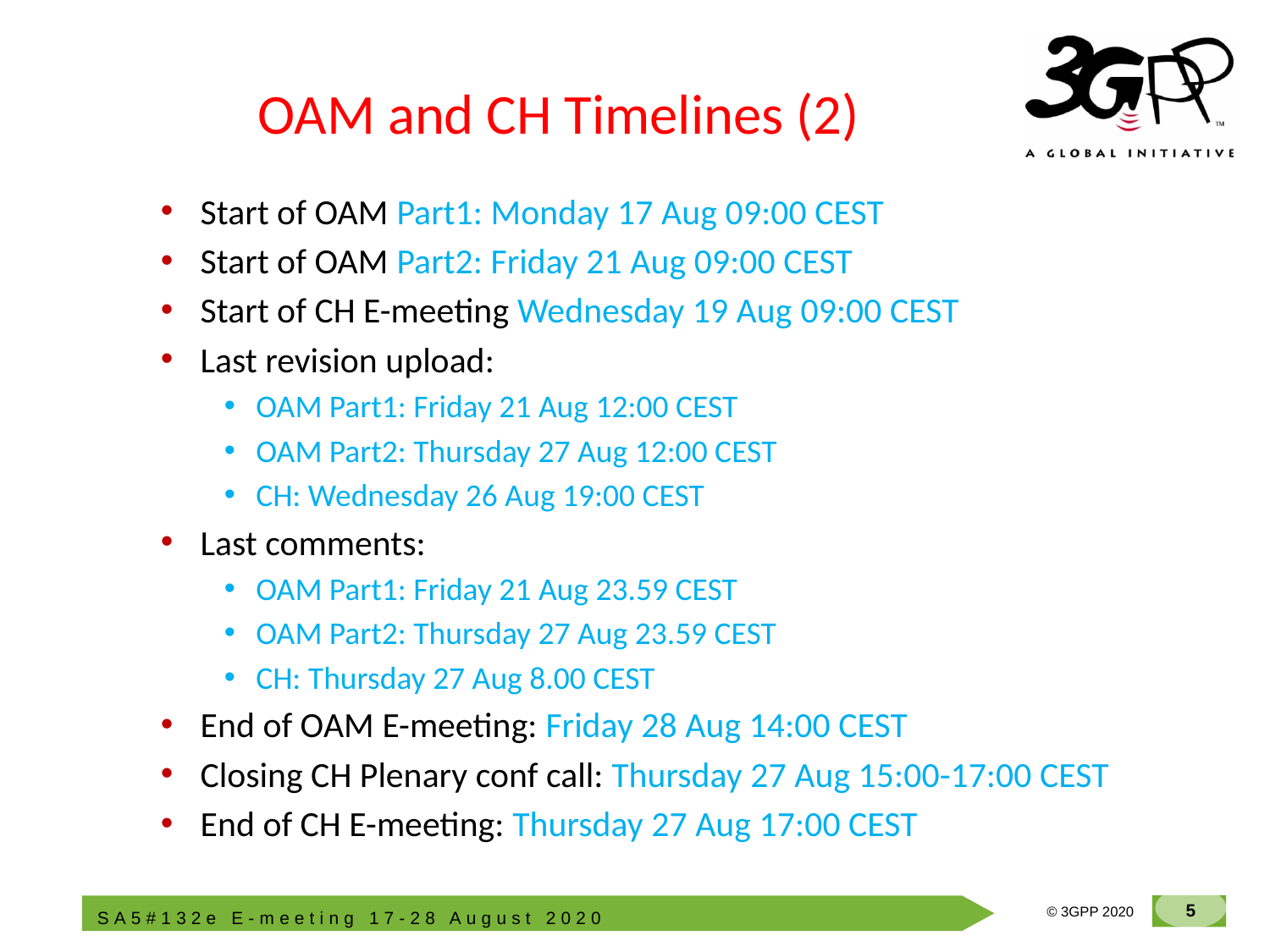

# OAM and CH Timelines (2)
Start of OAM Part1: Monday 17 Aug 09:00 CEST
Start of OAM Part2: Friday 21 Aug 09:00 CEST
Start of CH E-meeting Wednesday 19 Aug 09:00 CEST
Last revision upload:
OAM Part1: Friday 21 Aug 12:00 CEST
OAM Part2: Thursday 27 Aug 12:00 CEST
CH: Wednesday 26 Aug 19:00 CEST
Last comments:
OAM Part1: Friday 21 Aug 23.59 CEST
OAM Part2: Thursday 27 Aug 23.59 CEST
CH: Thursday 27 Aug 8.00 CEST
End of OAM E-meeting: Friday 28 Aug 14:00 CEST
Closing CH Plenary conf call: Thursday 27 Aug 15:00-17:00 CEST
End of CH E-meeting: Thursday 27 Aug 17:00 CEST